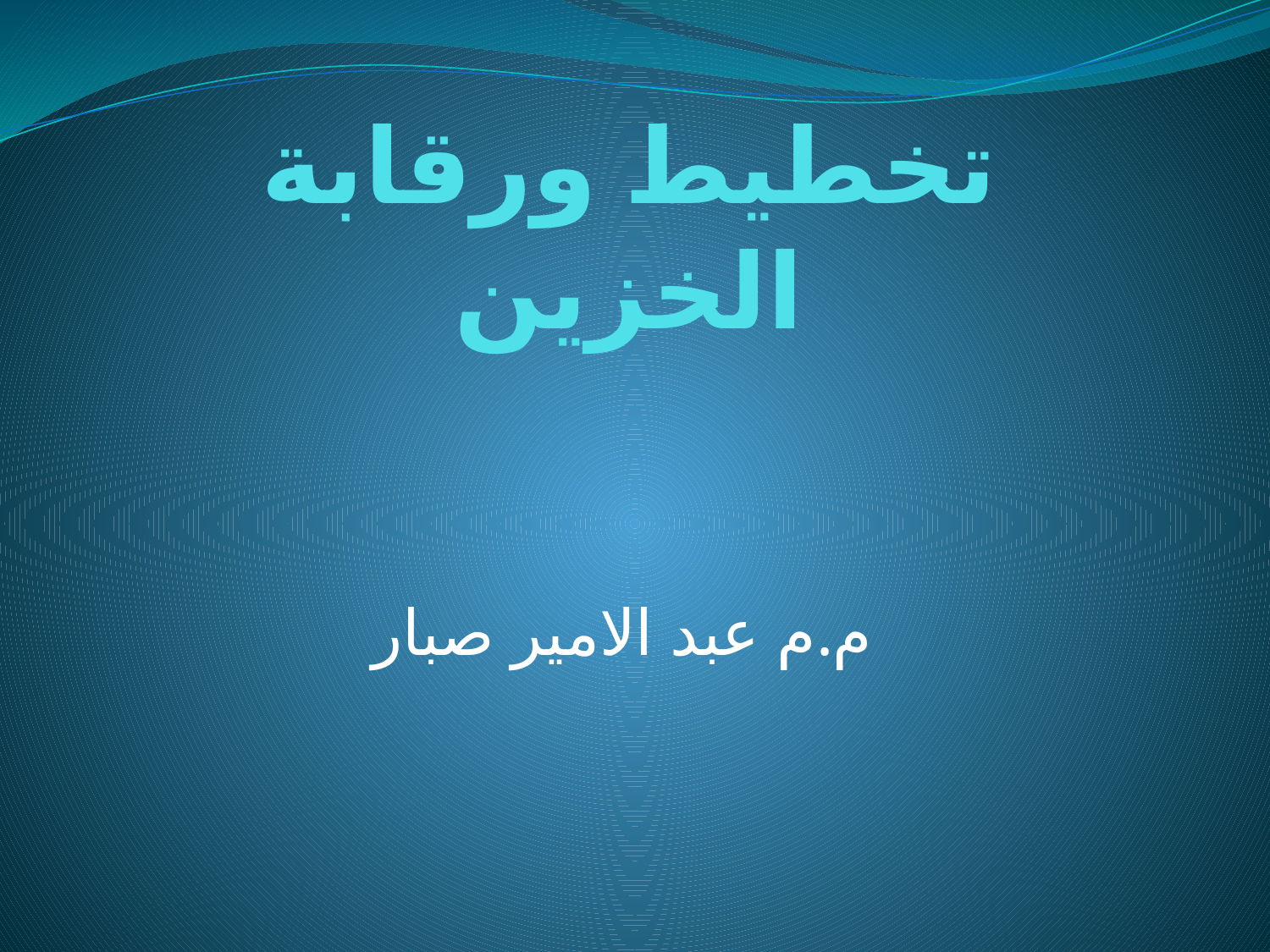

# تخطيط ورقابة الخزين
م.م عبد الامير صبار